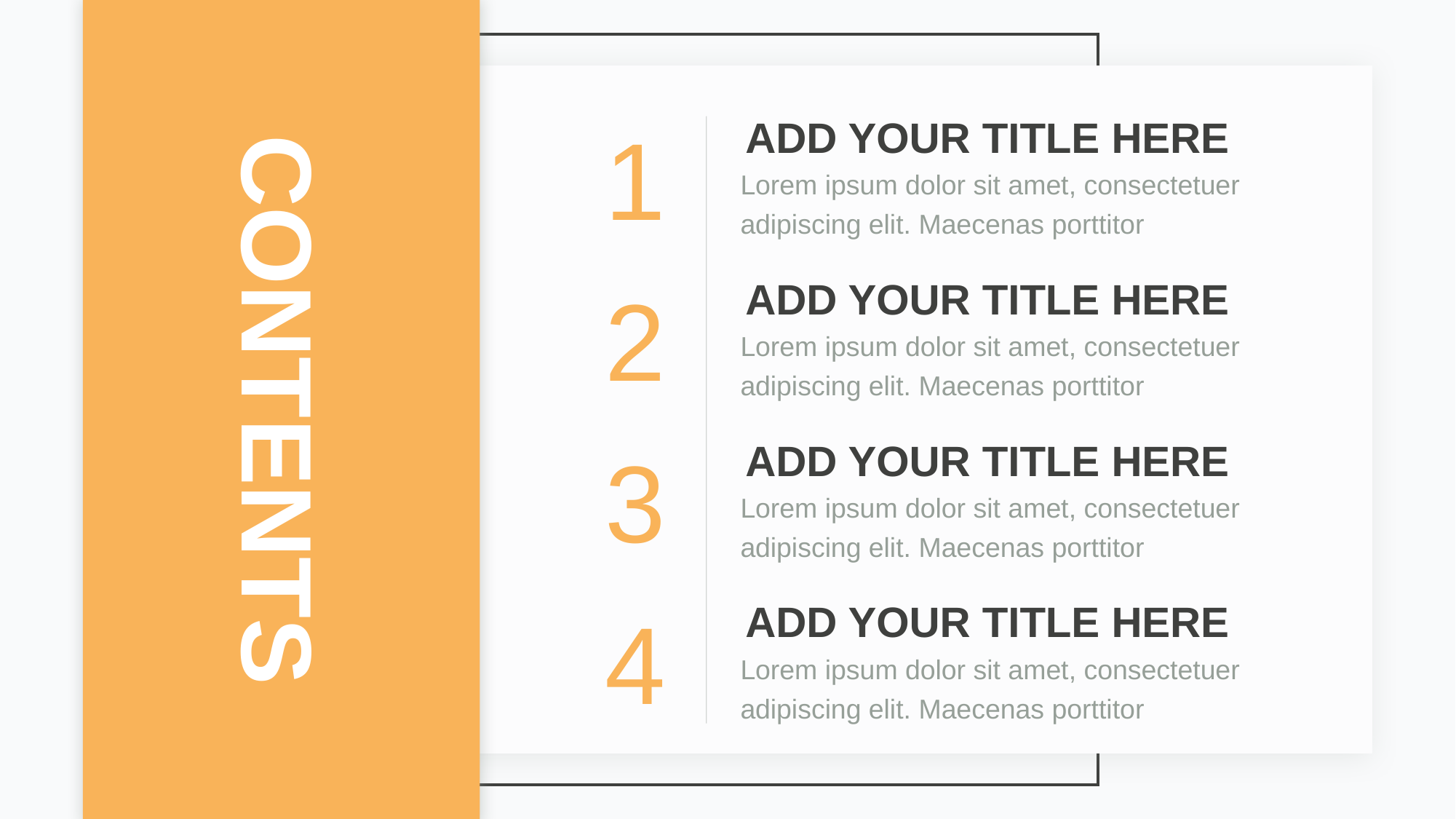

1
ADD YOUR TITLE HERE
Lorem ipsum dolor sit amet, consectetuer adipiscing elit. Maecenas porttitor
2
ADD YOUR TITLE HERE
Lorem ipsum dolor sit amet, consectetuer adipiscing elit. Maecenas porttitor
CONTENTS
3
ADD YOUR TITLE HERE
Lorem ipsum dolor sit amet, consectetuer adipiscing elit. Maecenas porttitor
4
ADD YOUR TITLE HERE
Lorem ipsum dolor sit amet, consectetuer adipiscing elit. Maecenas porttitor